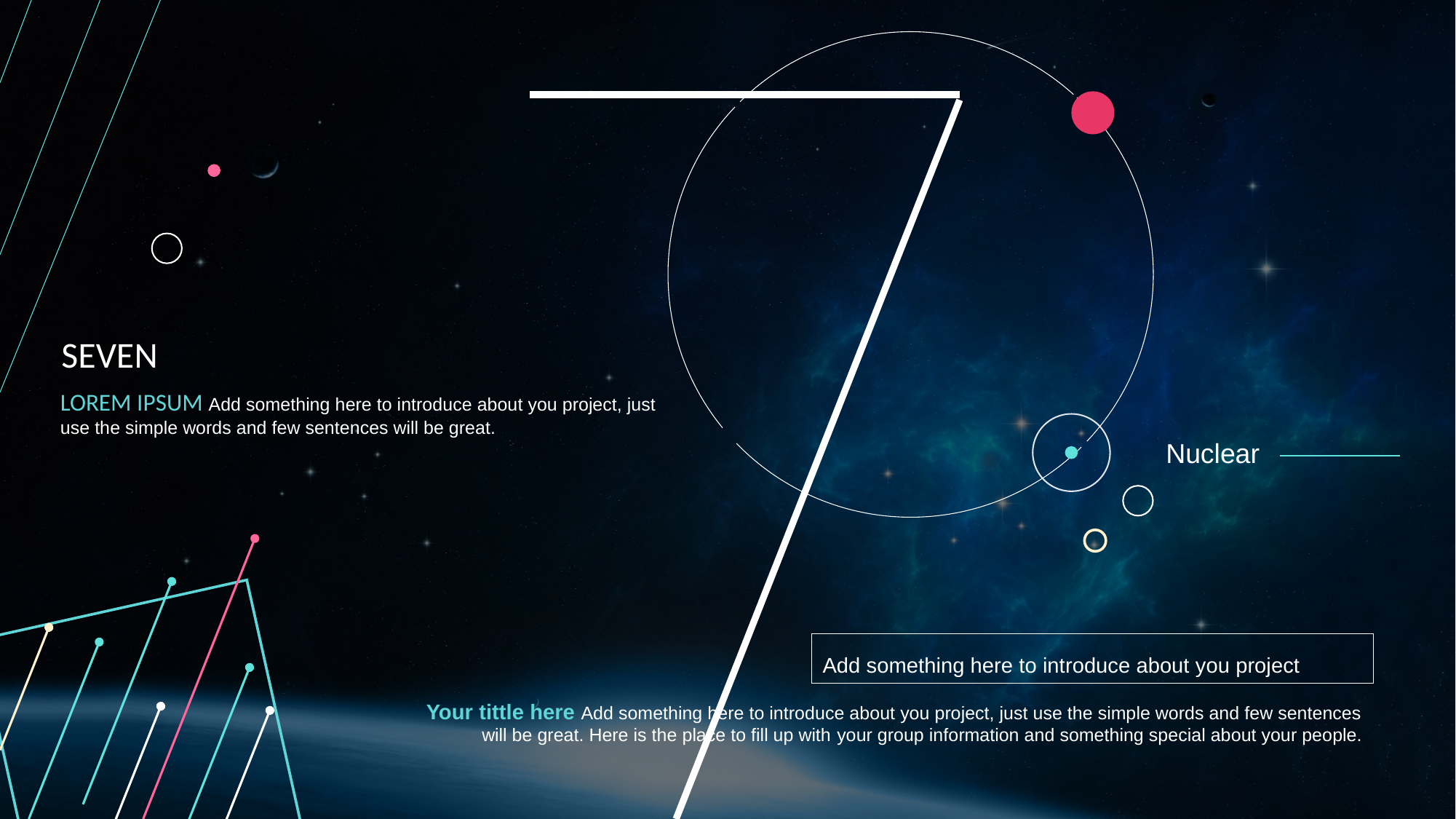

SEVEN
LOREM IPSUM Add something here to introduce about you project, just use the simple words and few sentences will be great.

Nuclear

Add something here to introduce about you project
Your tittle here Add something here to introduce about you project, just use the simple words and few sentences will be great. Here is the place to fill up with your group information and something special about your people.